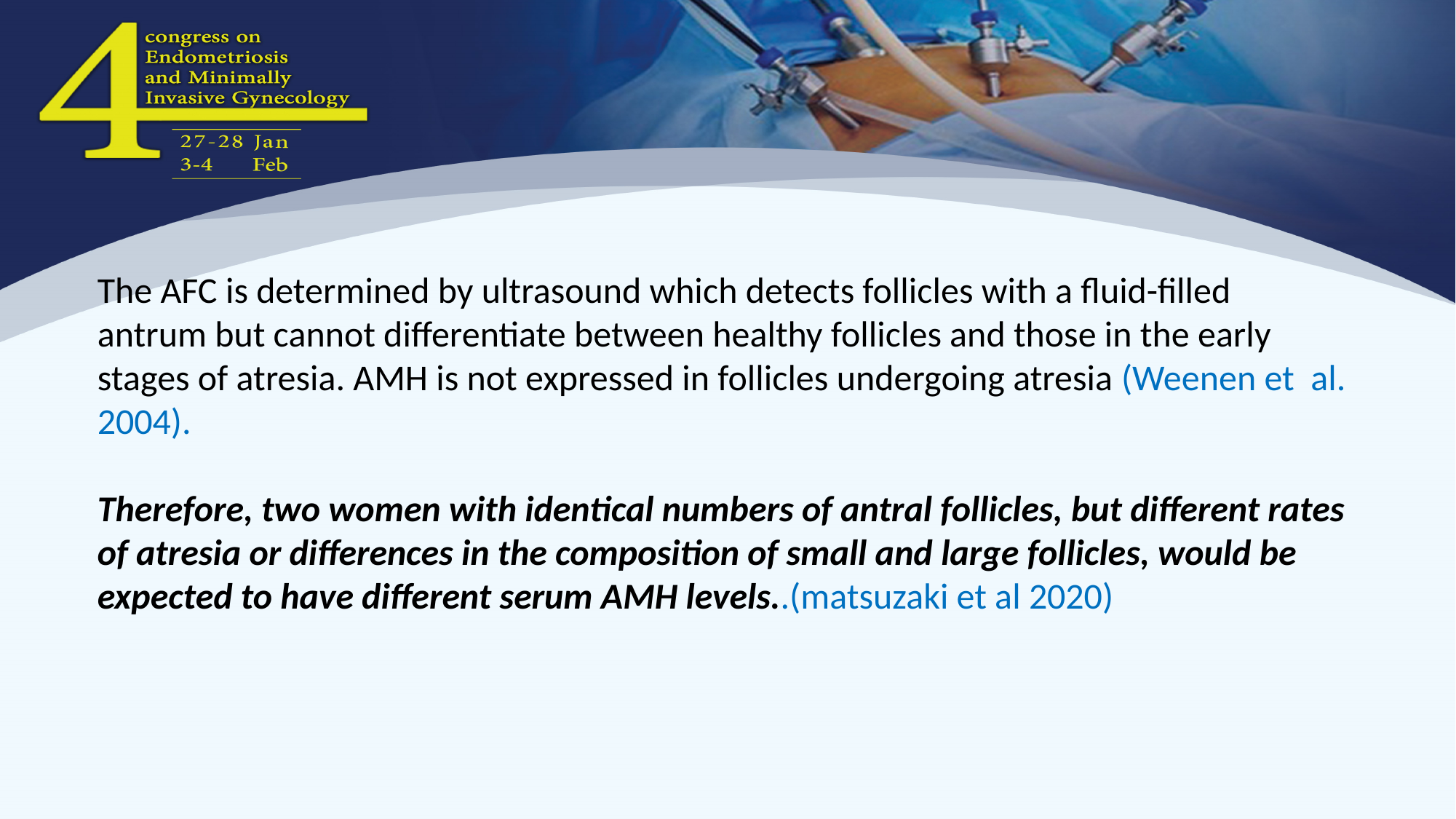

#

The AFC is determined by ultrasound which detects follicles with a fluid-filled antrum but cannot differentiate between healthy follicles and those in the early stages of atresia. AMH is not expressed in follicles undergoing atresia (Weenen et  al. 2004).

Therefore, two women with identical numbers of antral follicles, but different rates of atresia or differences in the composition of small and large follicles, would be expected to have different serum AMH levels..(matsuzaki et al 2020)